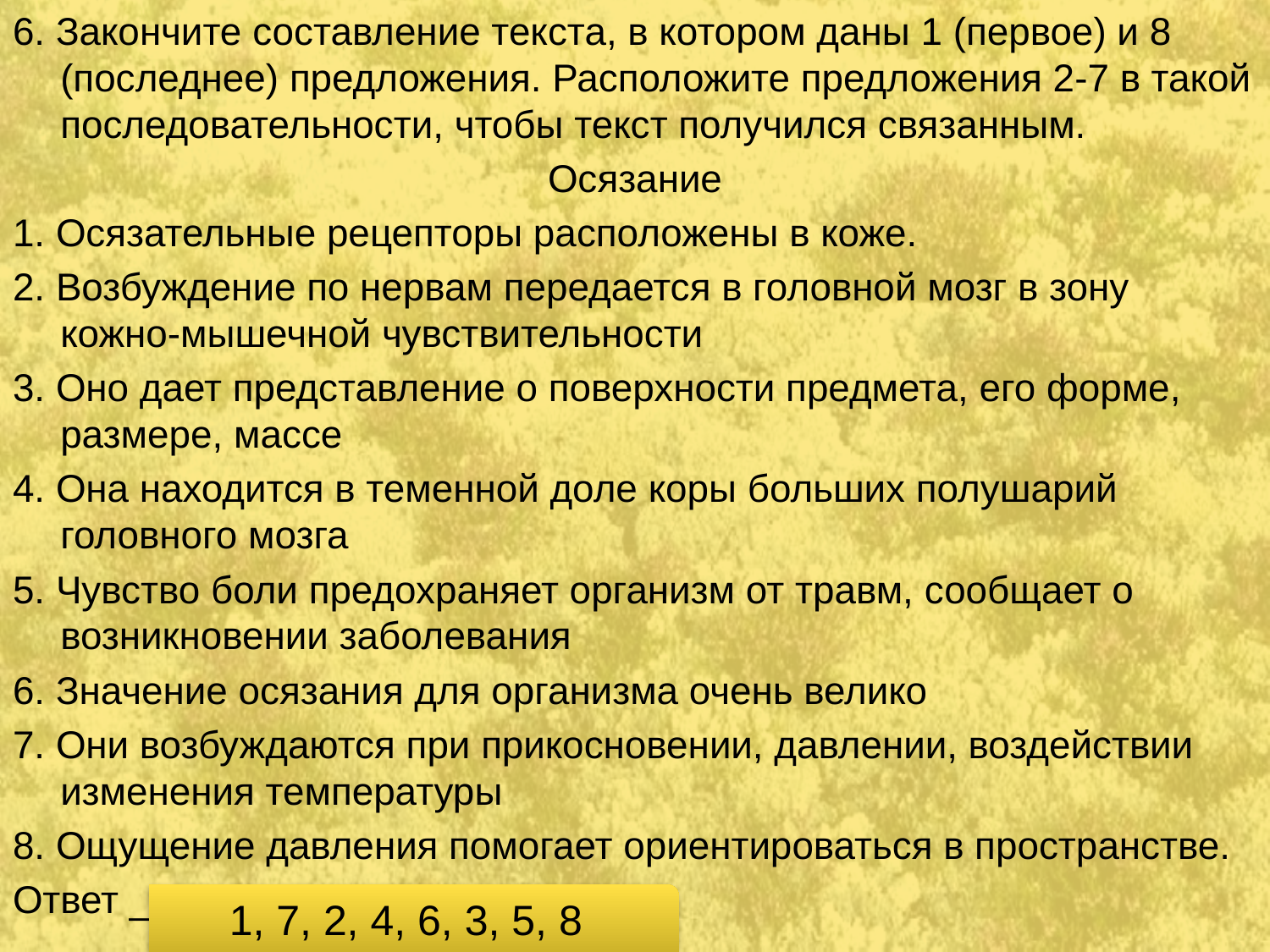

6. Закончите составление текста, в котором даны 1 (первое) и 8 (последнее) предложения. Расположите предложения 2-7 в такой последовательности, чтобы текст получился связанным.
Осязание
1. Осязательные рецепторы расположены в коже.
2. Возбуждение по нервам передается в головной мозг в зону  кожно-мышечной чувствительности
3. Оно дает представление о поверхности предмета, его форме, размере, массе
4. Она находится в теменной доле коры больших полушарий головного мозга
5. Чувство боли предохраняет организм от травм, сообщает о возникновении заболевания
6. Значение осязания для организма очень велико
7. Они возбуждаются при прикосновении, давлении, воздействии изменения температуры
8. Ощущение давления помогает ориентироваться в пространстве.
Ответ _________________________

1, 7, 2, 4, 6, 3, 5, 8